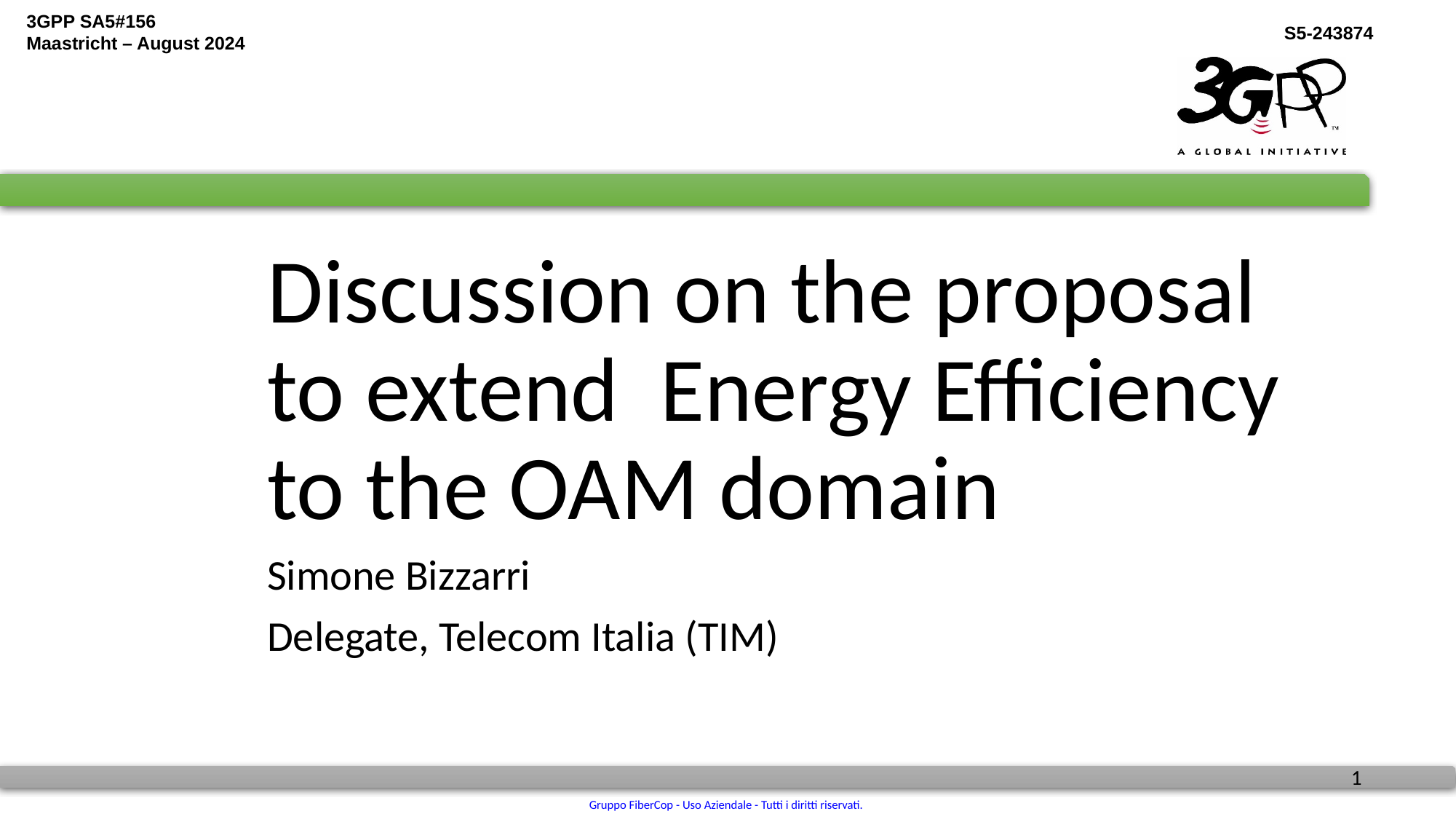

# Discussion on the proposal to extend  Energy Efficiency to the OAM domain
Simone Bizzarri
Delegate, Telecom Italia (TIM)